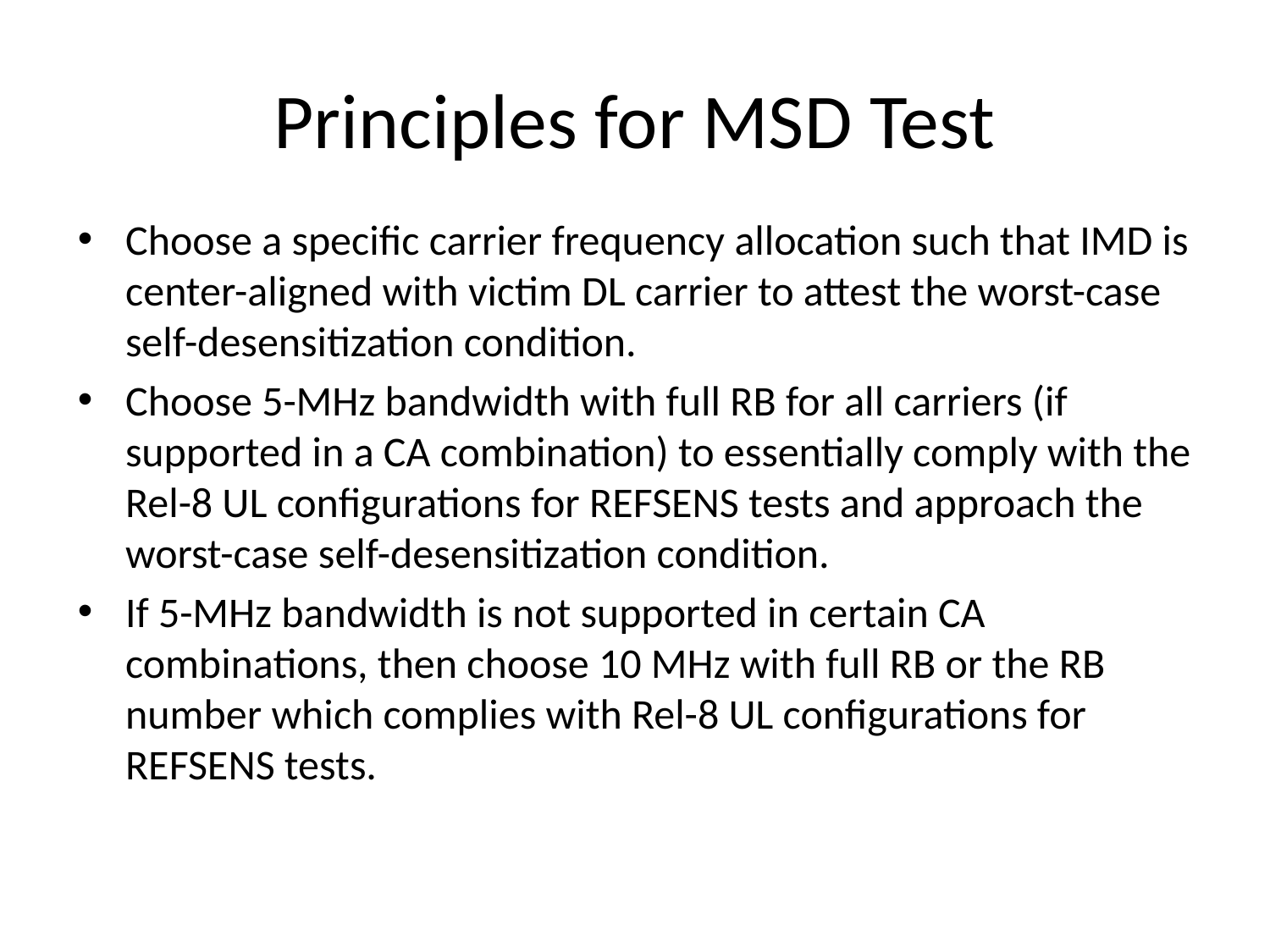

# Principles for MSD Test
Choose a specific carrier frequency allocation such that IMD is center-aligned with victim DL carrier to attest the worst-case self-desensitization condition.
Choose 5-MHz bandwidth with full RB for all carriers (if supported in a CA combination) to essentially comply with the Rel-8 UL configurations for REFSENS tests and approach the worst-case self-desensitization condition.
If 5-MHz bandwidth is not supported in certain CA combinations, then choose 10 MHz with full RB or the RB number which complies with Rel-8 UL configurations for REFSENS tests.